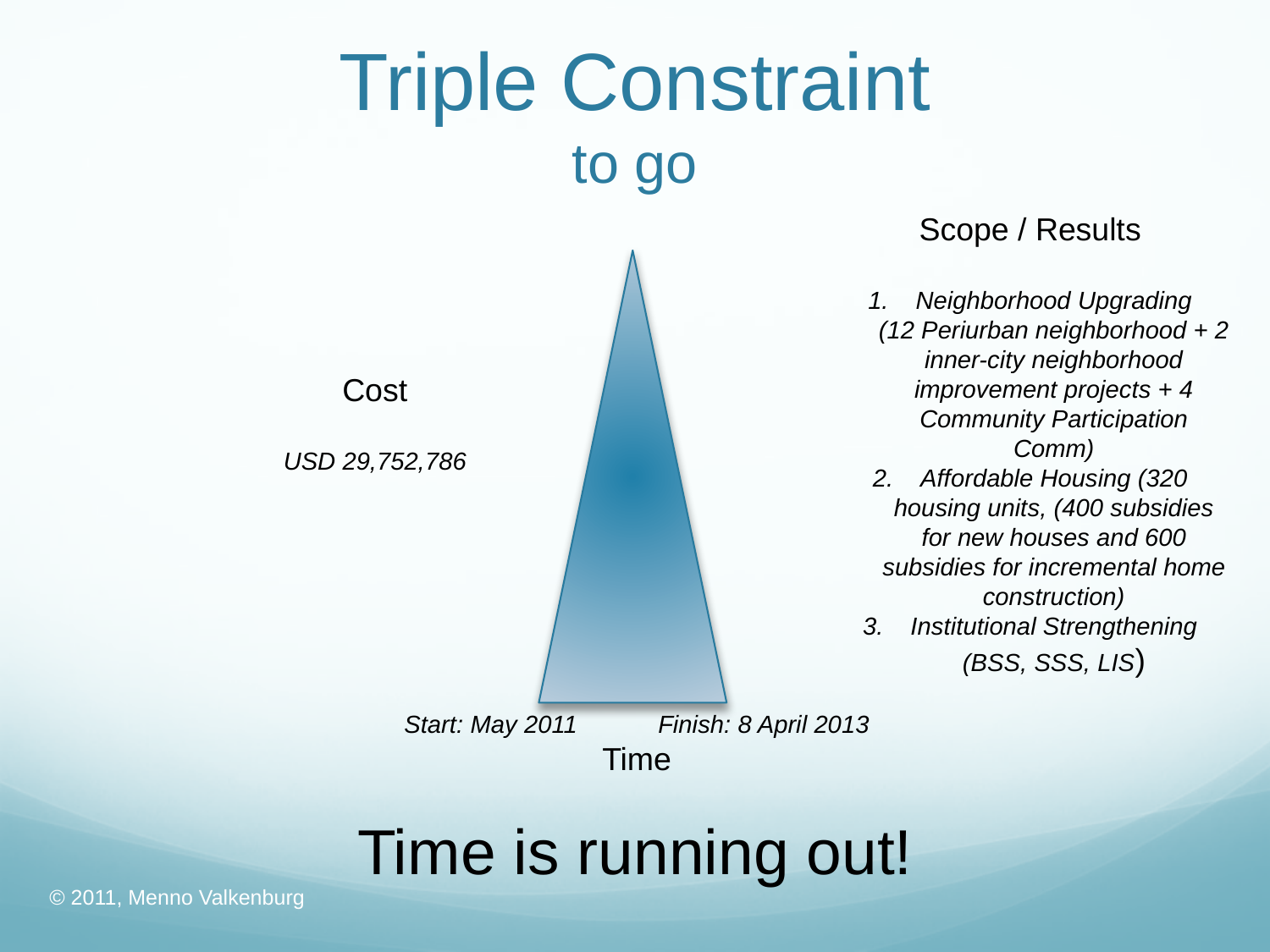

# Triple Constraint to go
Scope / Results

Neighborhood Upgrading
(12 Periurban neighborhood + 2 inner-city neighborhood improvement projects + 4 Community Participation Comm)
Affordable Housing (320 housing units, (400 subsidies for new houses and 600 subsidies for incremental home construction)
Institutional Strengthening (BSS, SSS, LIS)

Cost

USD 29,752,786
Start: May 2011	Finish: 8 April 2013
Time
Time is running out!
© 2011, Menno Valkenburg